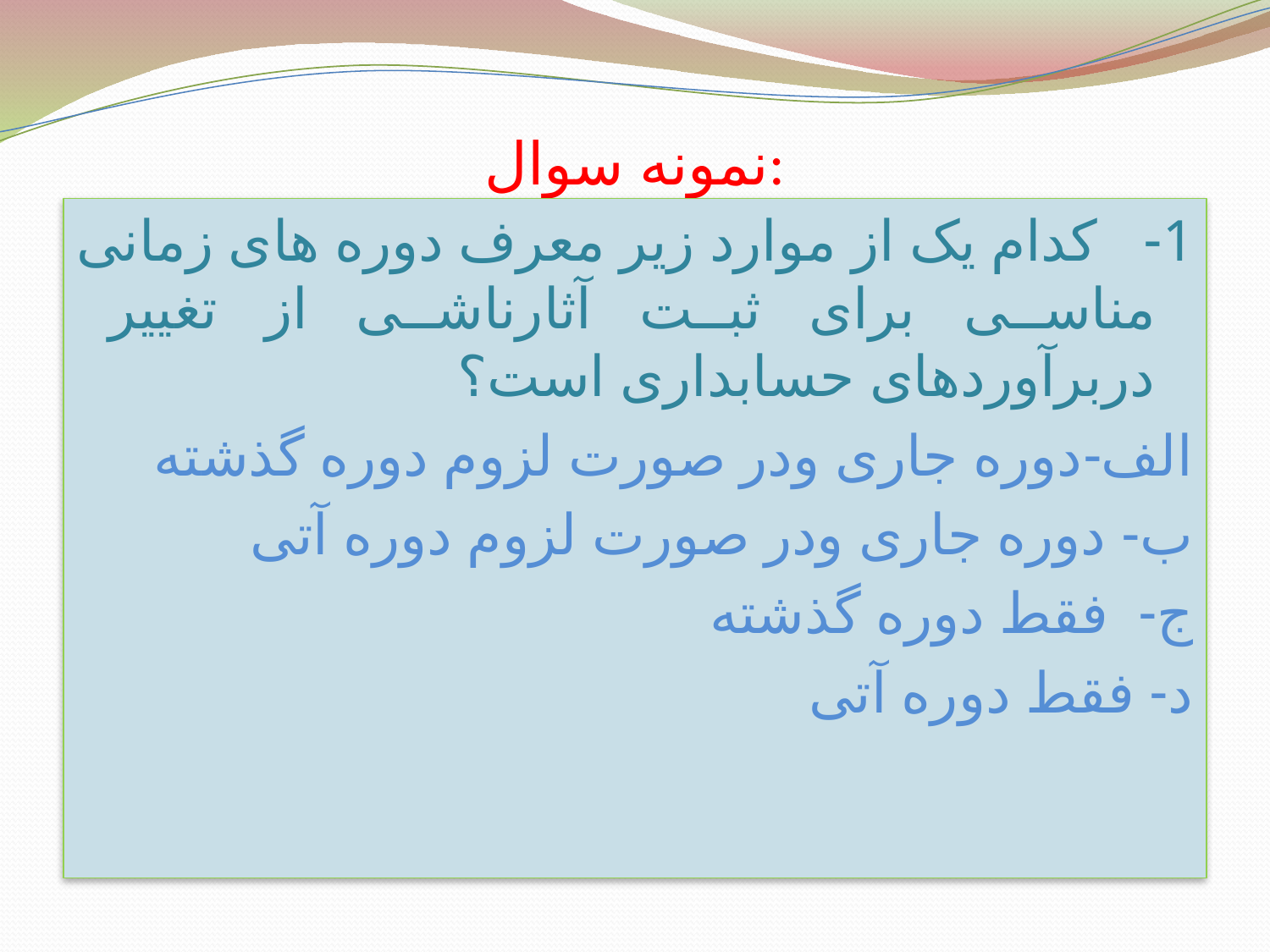

# نمونه سوال:
1-   کدام یک از موارد زیر معرف دوره های زمانی مناسی برای ثبت آثارناشی از تغییر دربرآوردهای حسابداری است؟
الف-دوره جاری ودر صورت لزوم دوره گذشته
ب- دوره جاری ودر صورت لزوم دوره آتی
ج-  فقط دوره گذشته
د- فقط دوره آتی